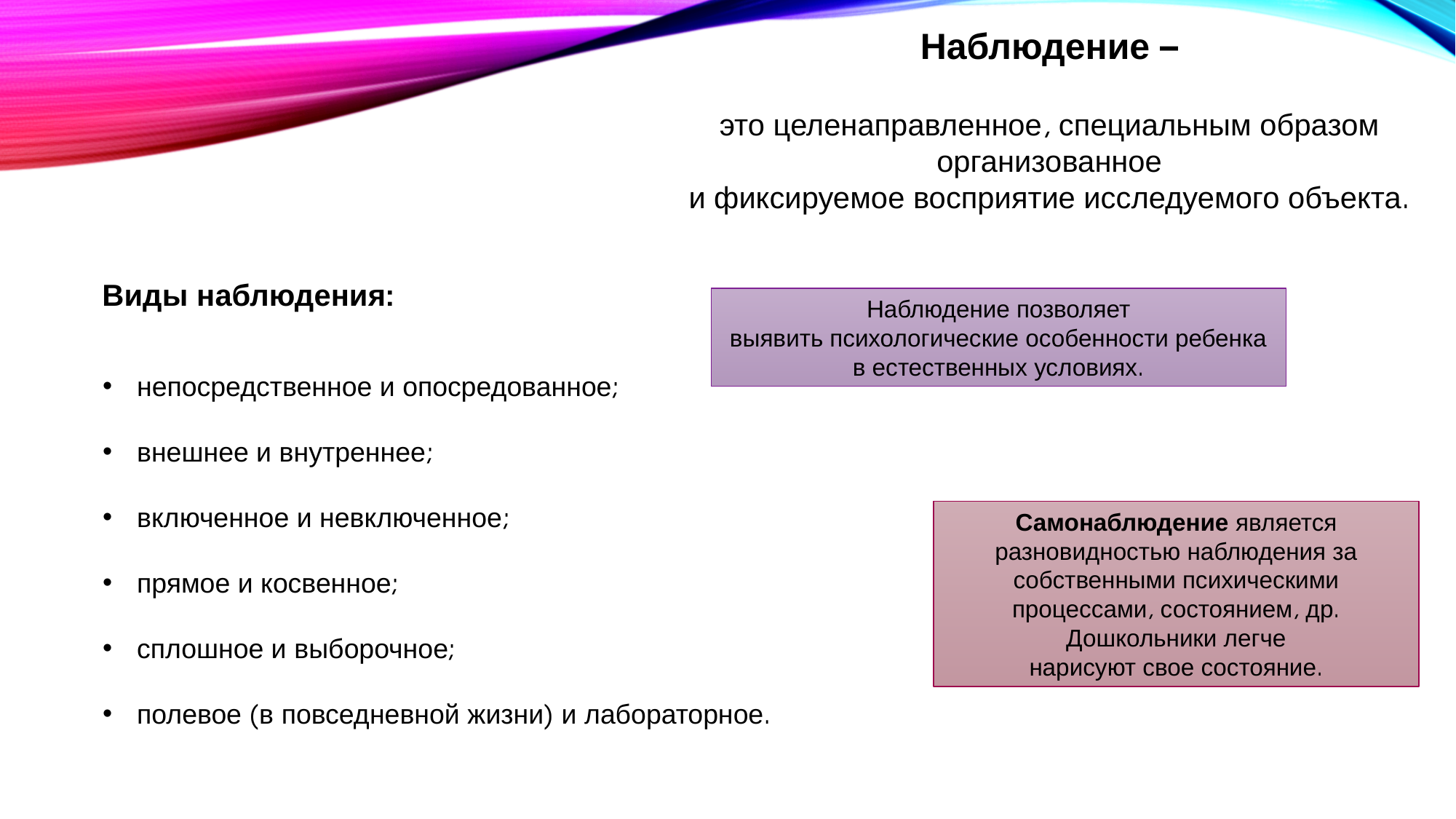

Наблюдение –
это целенаправленное, специальным образом организованное
и фиксируемое восприятие исследуемого объекта.
Виды наблюдения:
Наблюдение позволяет
выявить психологические особенности ребенка в естественных условиях.
непосредственное и опосредованное;

внешнее и внутреннее;

включенное и невключенное;

прямое и косвенное;

сплошное и выборочное;

полевое (в повседневной жизни) и лабораторное.
Самонаблюдение является разновидностью наблюдения за
собственными психическими процессами, состоянием, др. Дошкольники легче
нарисуют свое состояние.